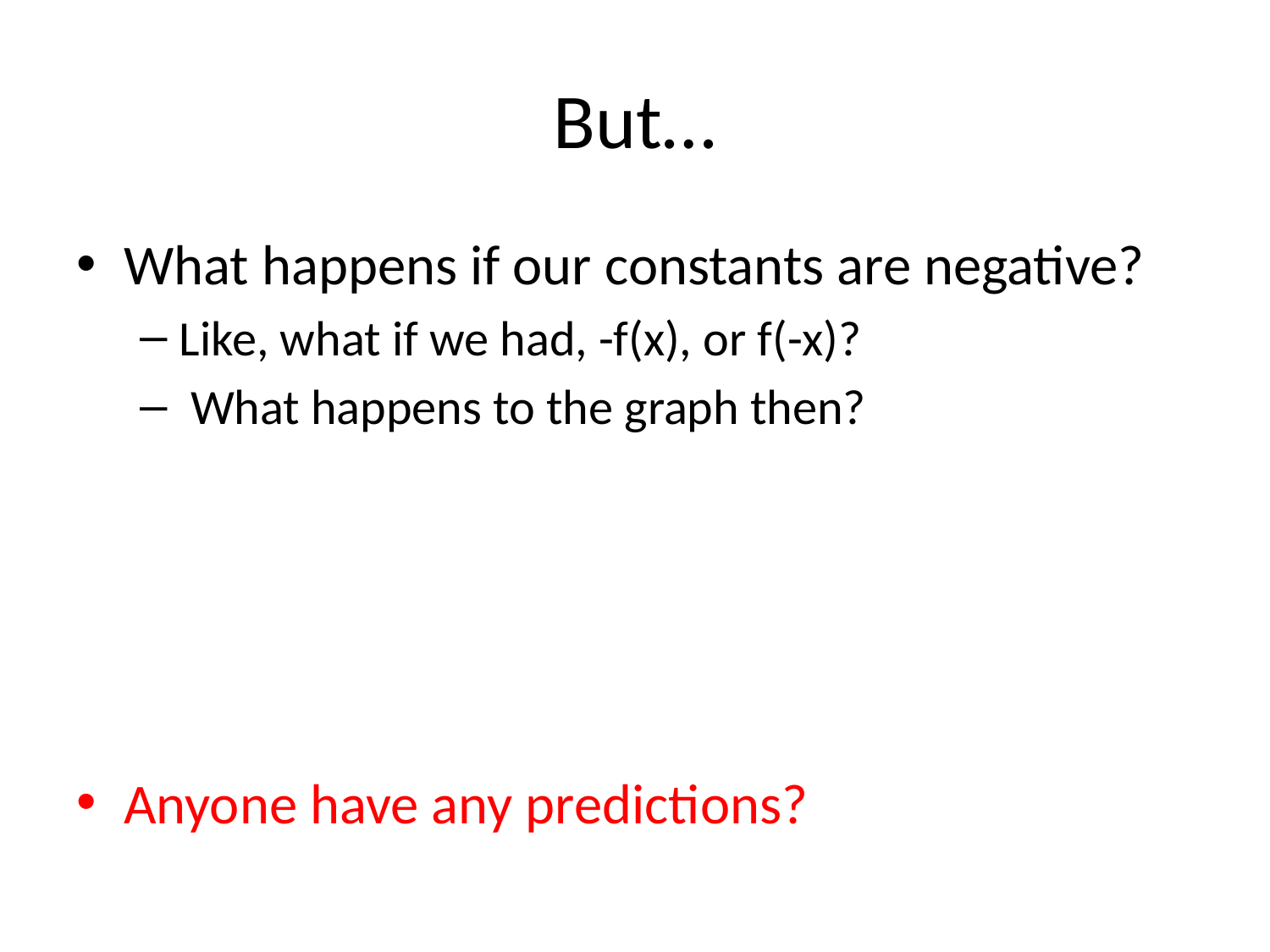

# But…
What happens if our constants are negative?
Like, what if we had, -f(x), or f(-x)?
 What happens to the graph then?

Anyone have any predictions?